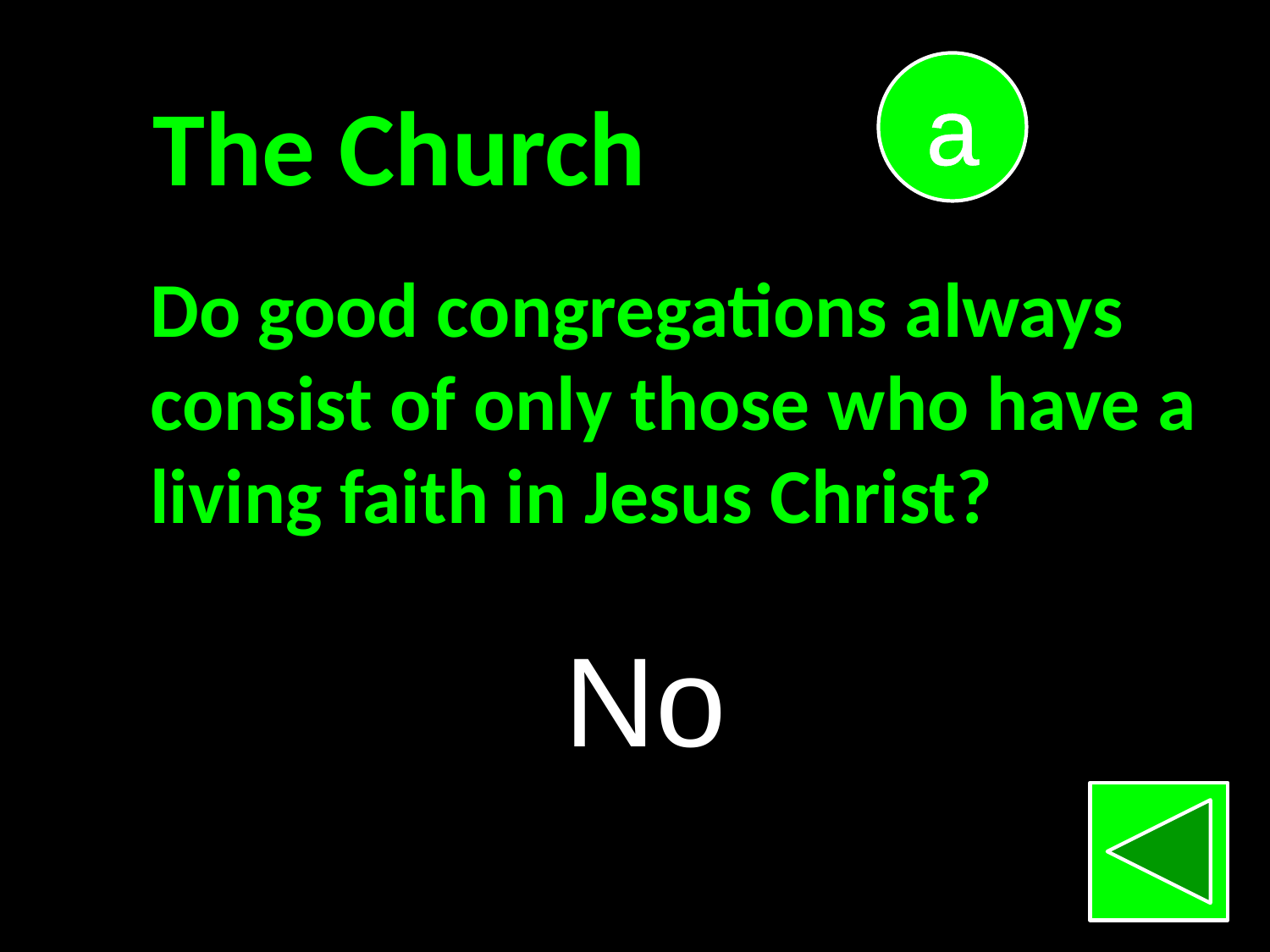

a
The Church
Do good congregations always consist of only those who have a living faith in Jesus Christ?
No